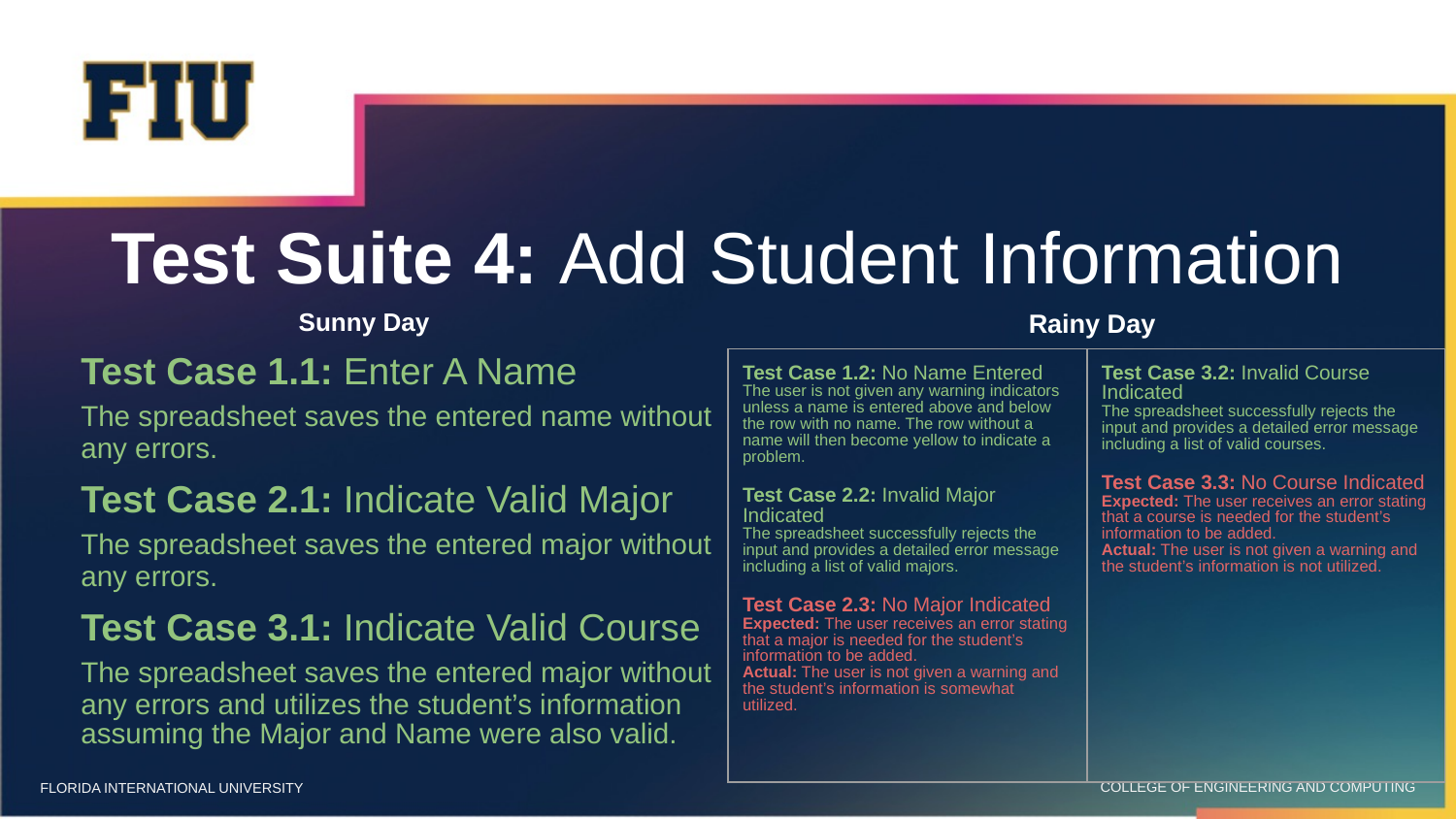

# Test Suite 4: Add Student Information
Sunny Day
Test Case 1.1: Enter A Name
	The spreadsheet saves the entered name without any errors.
Test Case 2.1: Indicate Valid Major
	The spreadsheet saves the entered major without any errors.
Test Case 3.1: Indicate Valid Course
	The spreadsheet saves the entered major without any errors and utilizes the student’s information assuming the Major and Name were also valid.
Rainy Day
| Test Case 1.2: No Name Entered The user is not given any warning indicators unless a name is entered above and below the row with no name. The row without a name will then become yellow to indicate a problem. Test Case 2.2: Invalid Major Indicated The spreadsheet successfully rejects the input and provides a detailed error message including a list of valid majors. Test Case 2.3: No Major Indicated Expected: The user receives an error stating that a major is needed for the student’s information to be added. Actual: The user is not given a warning and the student’s information is somewhat utilized. | Test Case 3.2: Invalid Course Indicated The spreadsheet successfully rejects the input and provides a detailed error message including a list of valid courses. Test Case 3.3: No Course Indicated Expected: The user receives an error stating that a course is needed for the student’s information to be added. Actual: The user is not given a warning and the student’s information is not utilized. |
| --- | --- |